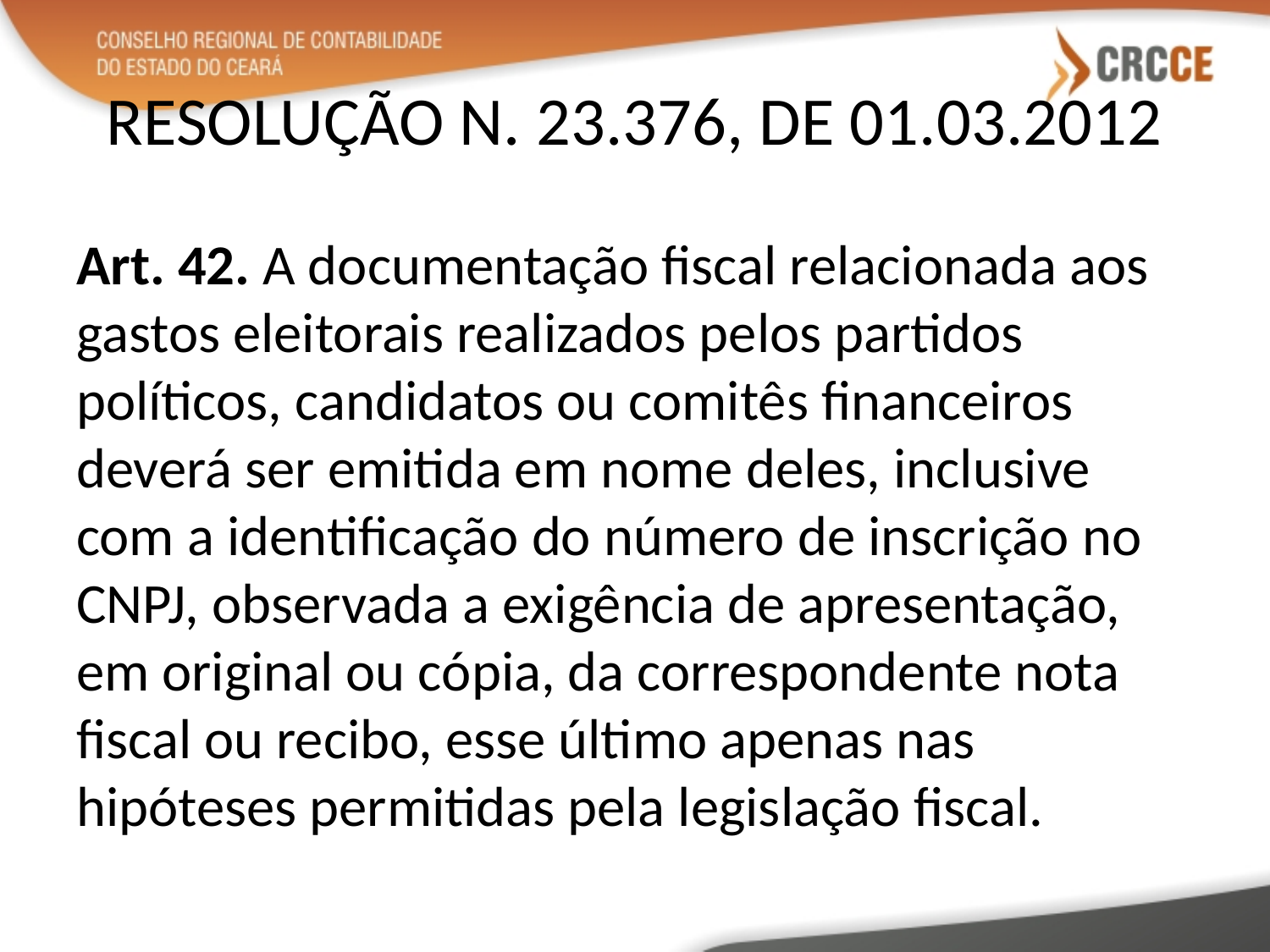

# RESOLUÇÃO N. 23.376, DE 01.03.2012
Art. 42. A documentação fiscal relacionada aos gastos eleitorais realizados pelos partidos políticos, candidatos ou comitês financeiros deverá ser emitida em nome deles, inclusive com a identificação do número de inscrição no CNPJ, observada a exigência de apresentação, em original ou cópia, da correspondente nota fiscal ou recibo, esse último apenas nas hipóteses permitidas pela legislação fiscal.